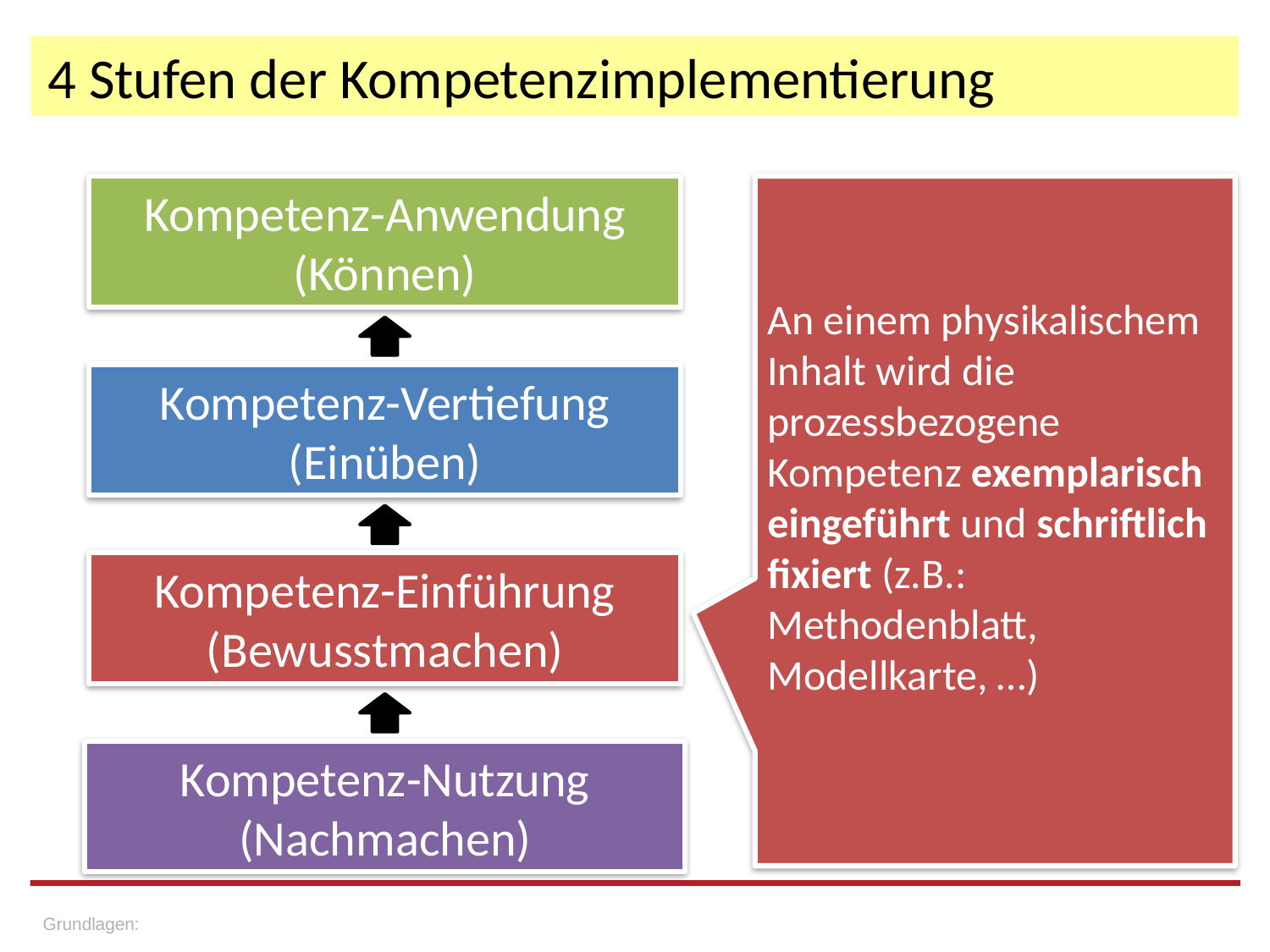

# 4 Stufen der Kompetenzimplementierung

Kompetenz-Anwendung
(Können)

Kompetenz-Vertiefung
(Einüben)

Kompetenz-Einführung
(Bewusstmachen)

Kompetenz-Nutzung
(Nachmachen)
An einem physikalischem Inhalt wird die prozessbezogene Kompetenz exemplarisch eingeführt und schriftlich fixiert (z.B.: Methodenblatt, Modellkarte, …)

Grundlagen: